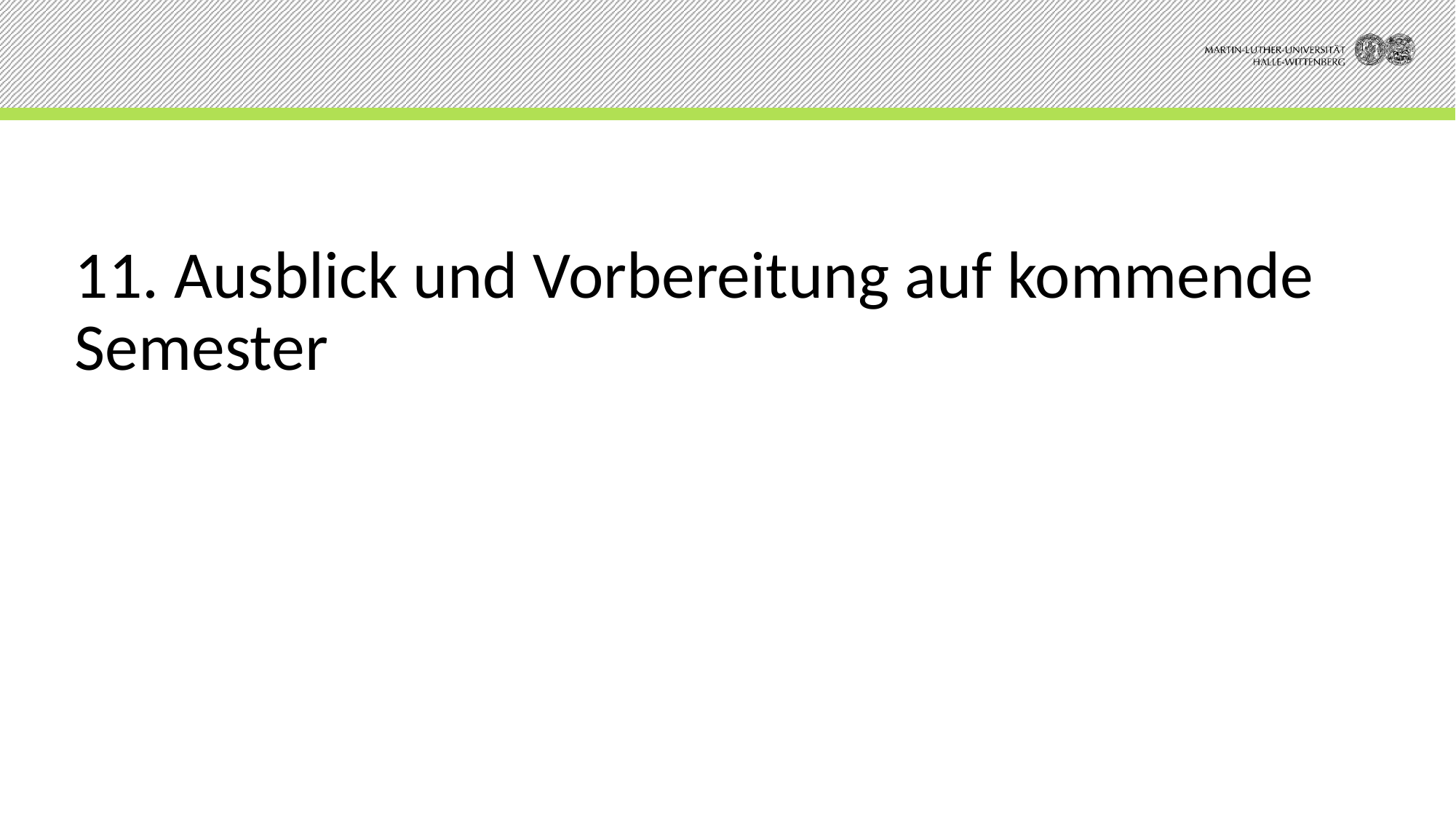

# 11. Ausblick und Vorbereitung auf kommende Semester